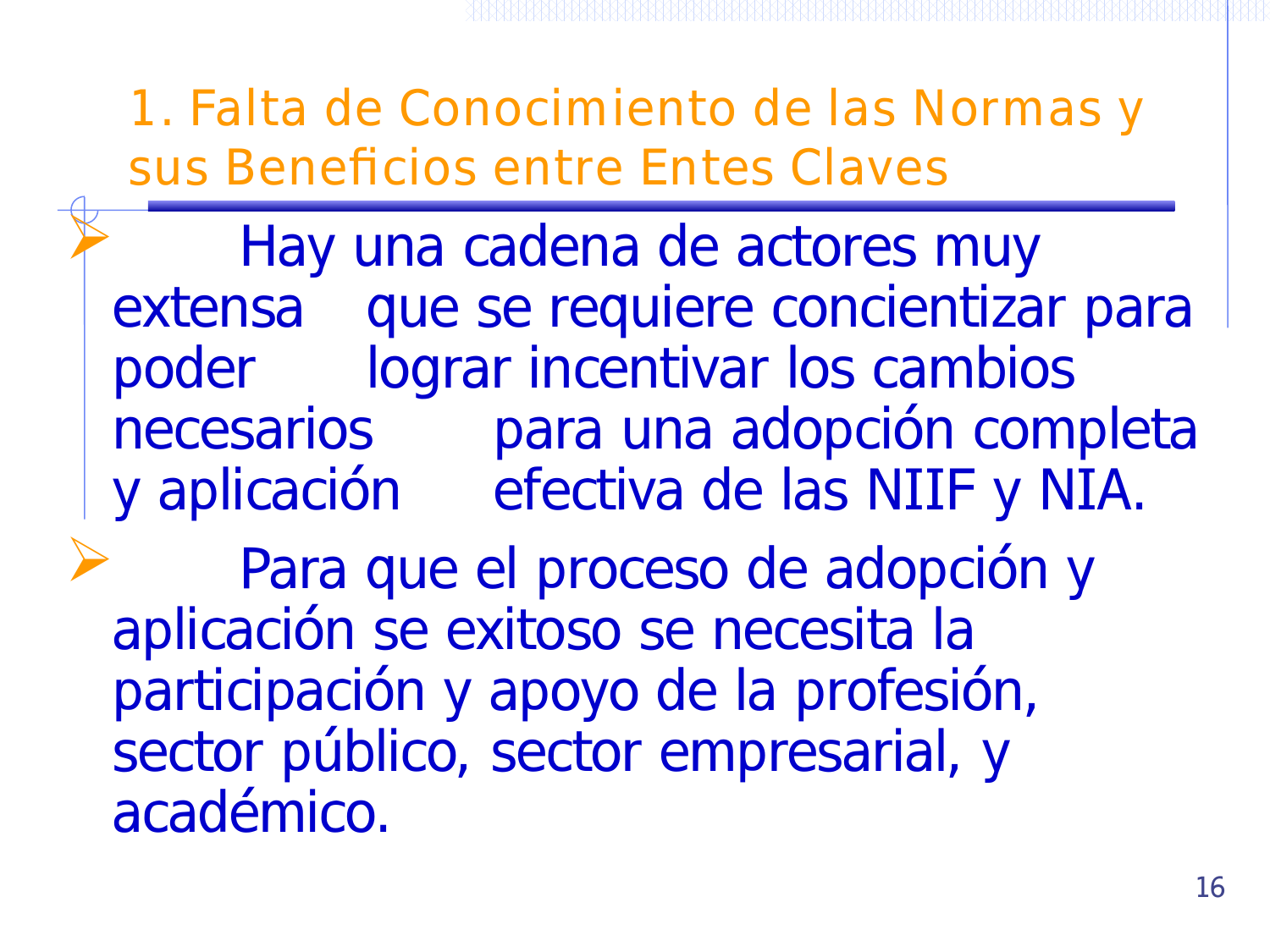

# 1. Falta de Conocimiento de las Normas y sus Beneficios entre Entes Claves

 	Hay una cadena de actores muy extensa 	que se requiere concientizar para poder 	lograr incentivar los cambios necesarios 	para una adopción completa y aplicación 	efectiva de las NIIF y NIA.
	Para que el proceso de adopción y 	aplicación se exitoso se necesita la 	participación y apoyo de la profesión, 	sector público, sector empresarial, y 	académico.
16